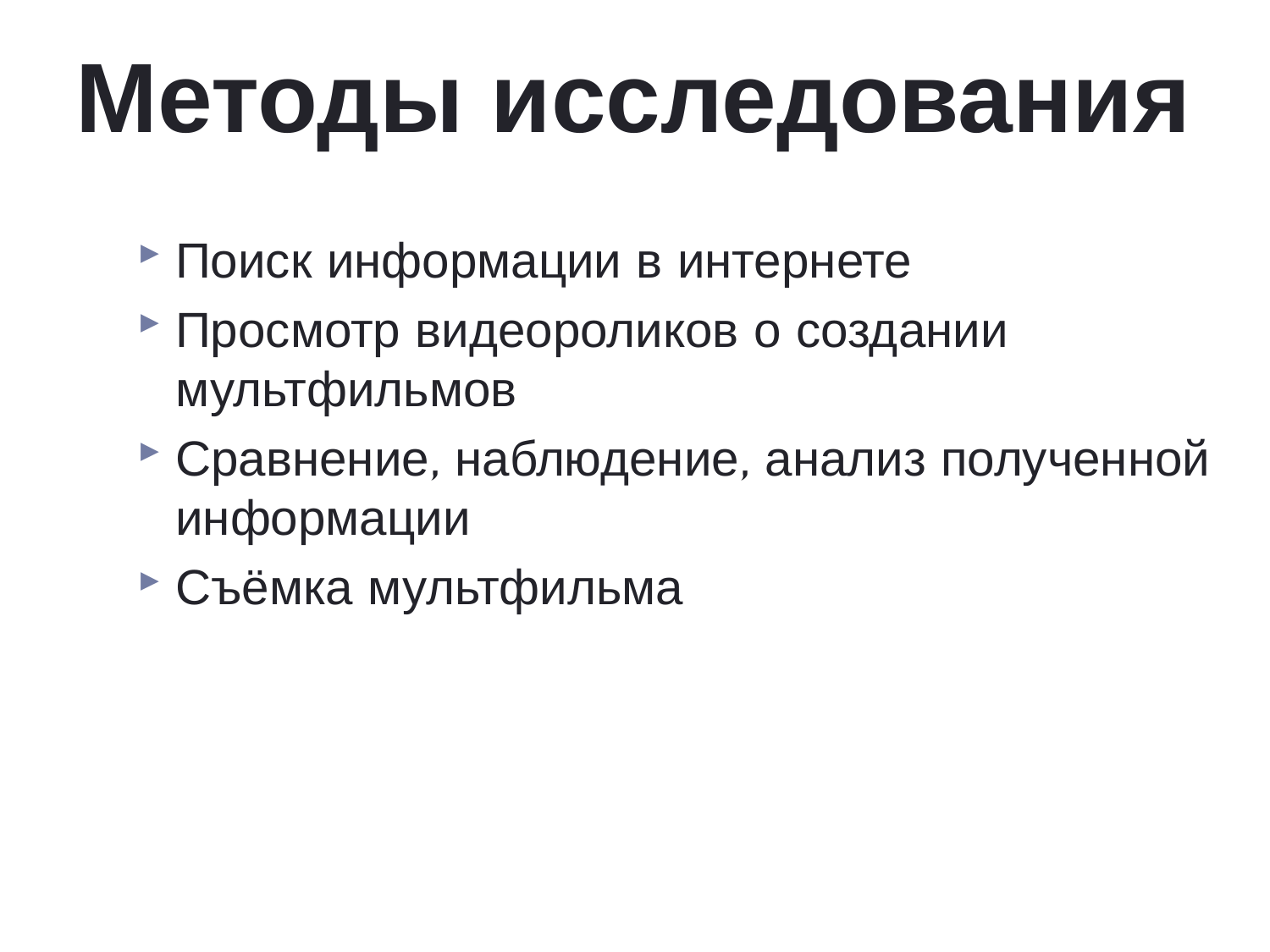

# Методы исследования
Поиск информации в интернете
Просмотр видеороликов о создании мультфильмов
Сравнение, наблюдение, анализ полученной информации
Съёмка мультфильма